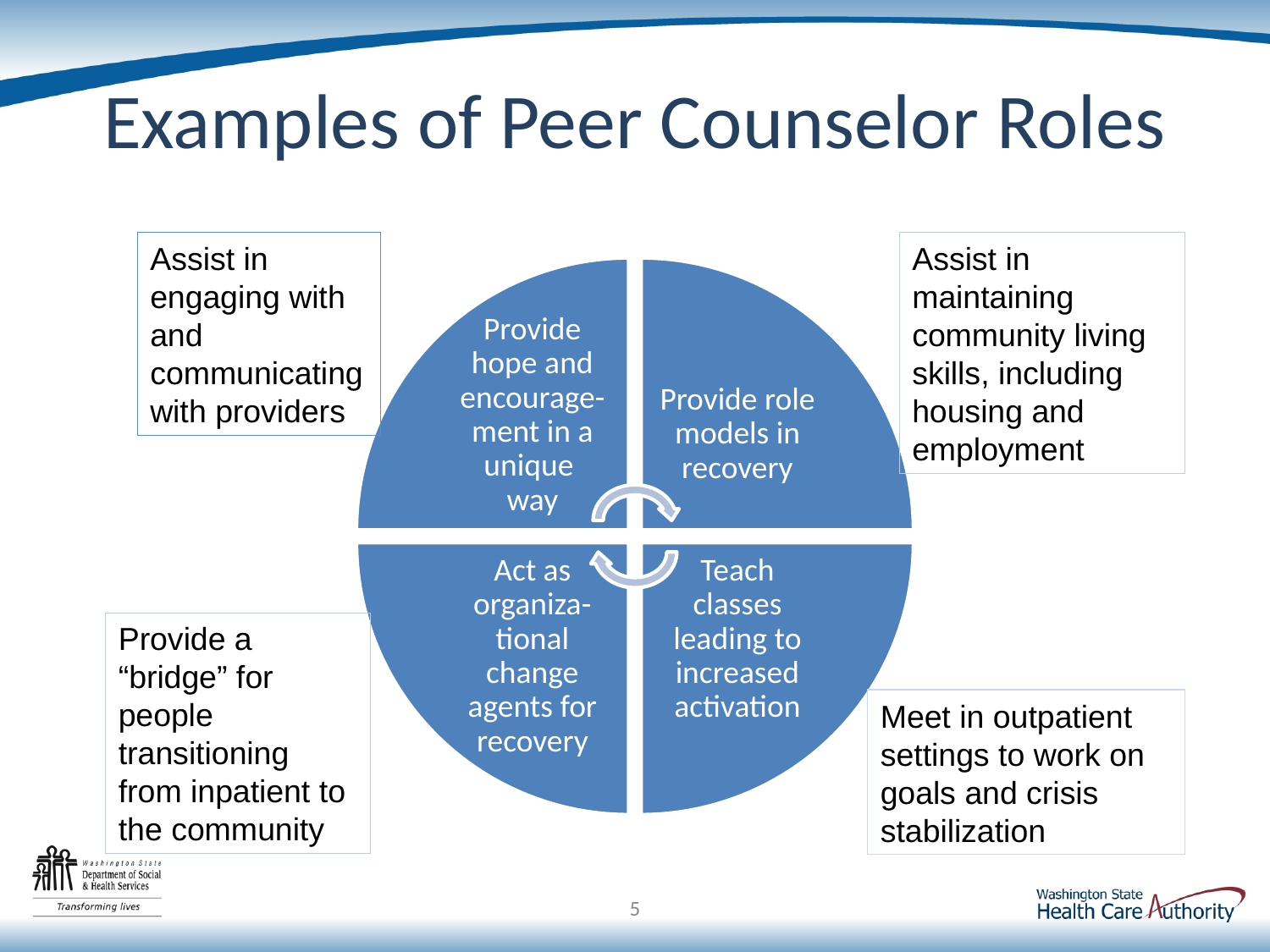

# Examples of Peer Counselor Roles
Provide hope and encourage-ment in a unique
way
Provide role models in recovery
Teach classes leading to increased activation
Act as organiza-tional change agents for recovery
Assist in engaging with and communicating with providers
Assist in maintaining community living skills, including housing and employment
Provide a “bridge” for people transitioning from inpatient to the community
Meet in outpatient settings to work on goals and crisis stabilization
5